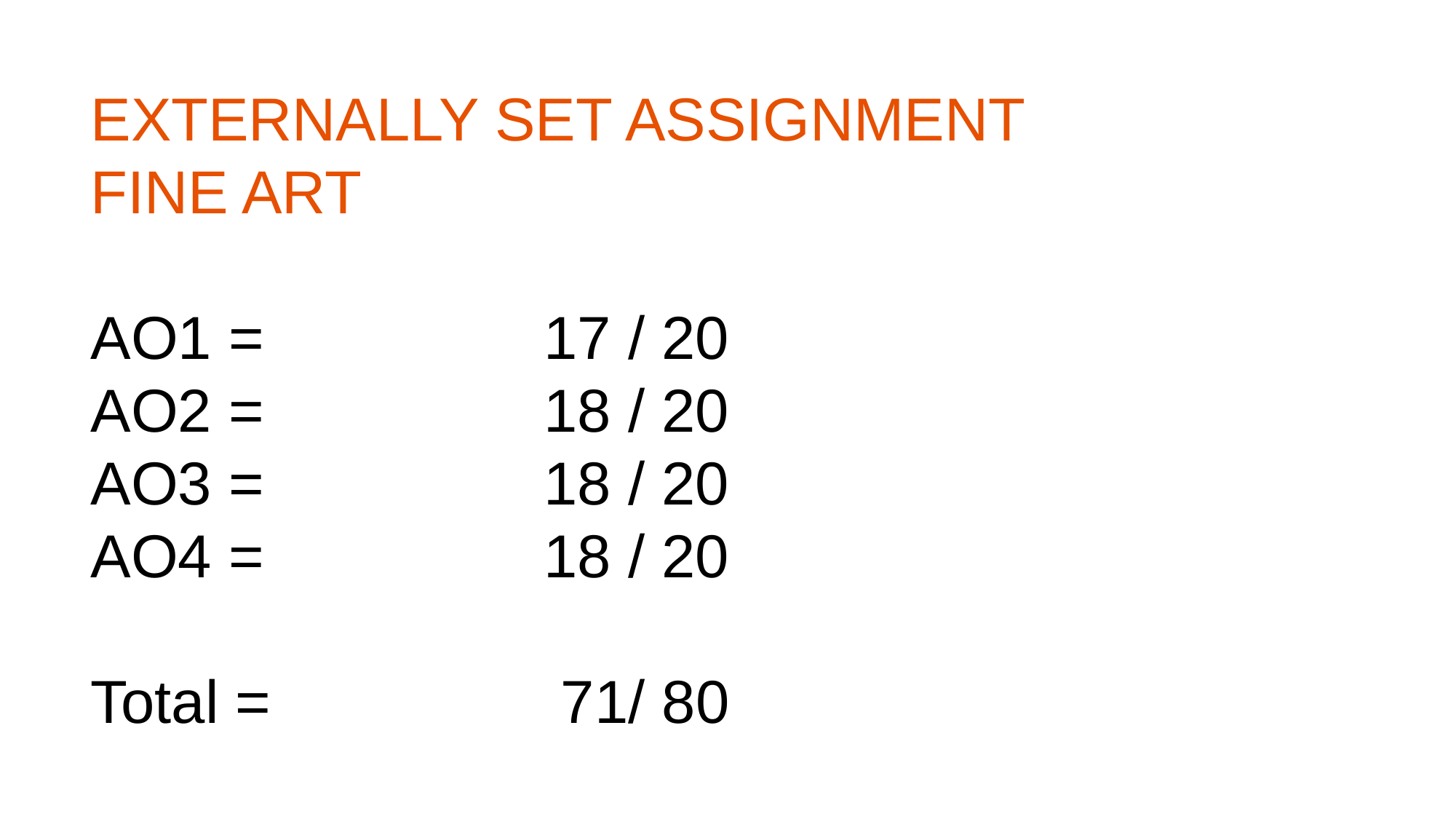

EXTERNALLY SET ASSIGNMENT
FINE ART

AO1 = 			 17 / 20
AO2 = 			 18 / 20
AO3 = 			 18 / 20
AO4 = 			 18 / 20

Total = 			  71/ 80